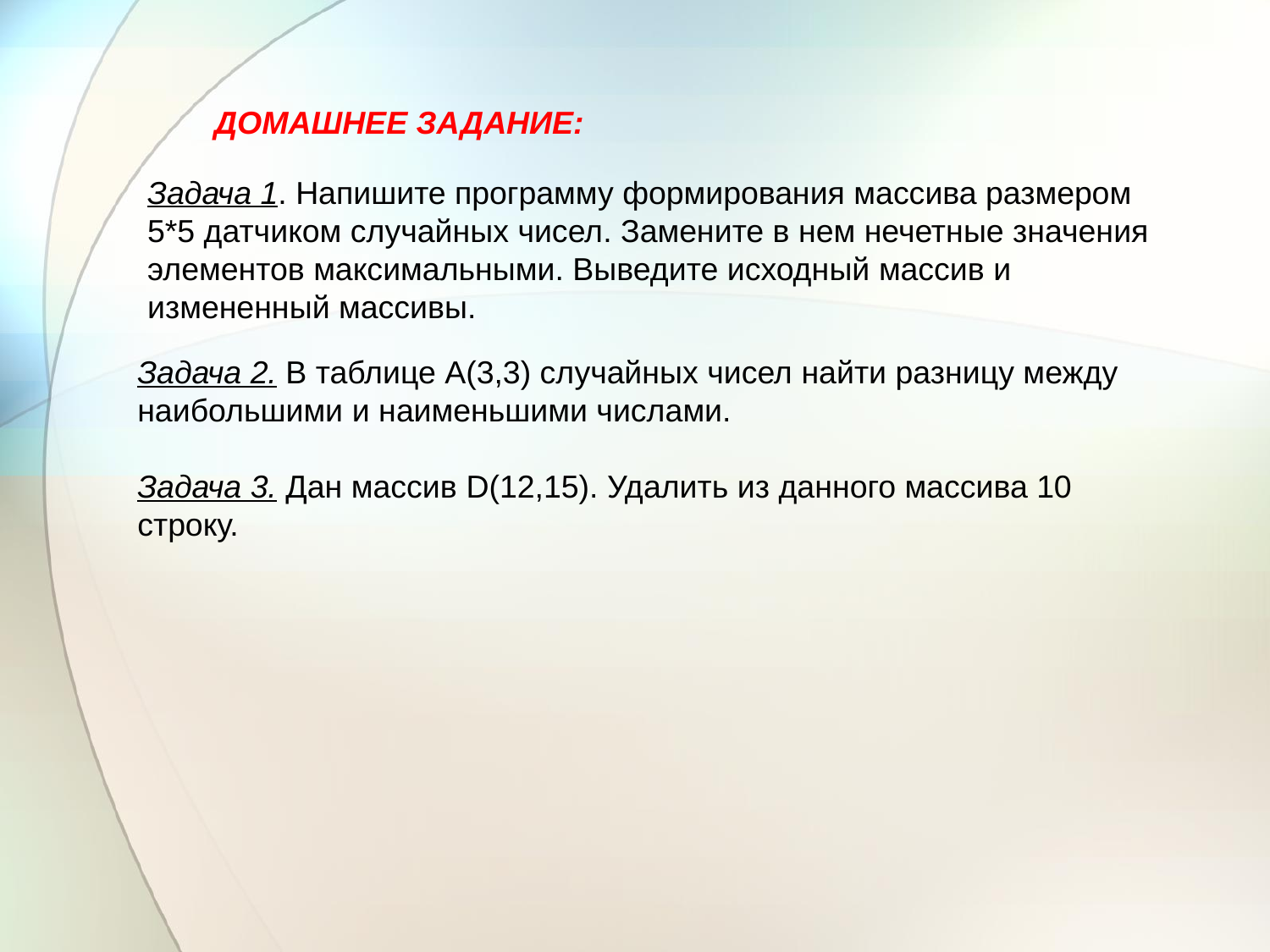

ДОМАШНЕЕ ЗАДАНИЕ:
Задача 1. Напишите программу формирования массива размером 5*5 датчиком случайных чисел. Замените в нем нечетные значения элементов максимальными. Выведите исходный массив и измененный массивы.
Задача 2. В таблице А(3,3) случайных чисел найти разницу между наибольшими и наименьшими числами.

Задача 3. Дан массив D(12,15). Удалить из данного массива 10 строку.